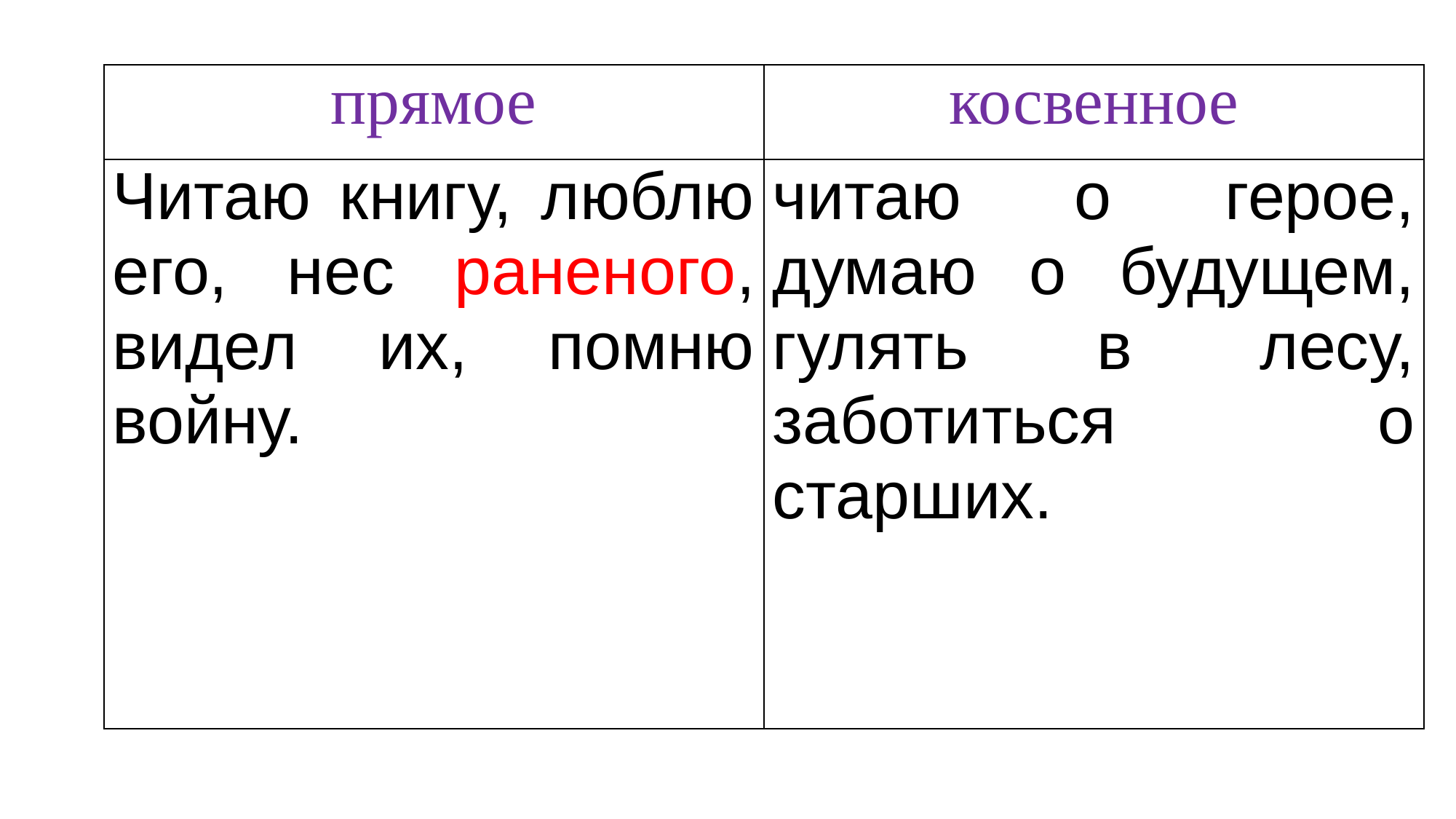

| прямое | косвенное |
| --- | --- |
| Читаю книгу, люблю его, нес раненого, видел их, помню войну. | читаю о герое, думаю о будущем, гулять в лесу, заботиться о старших. |